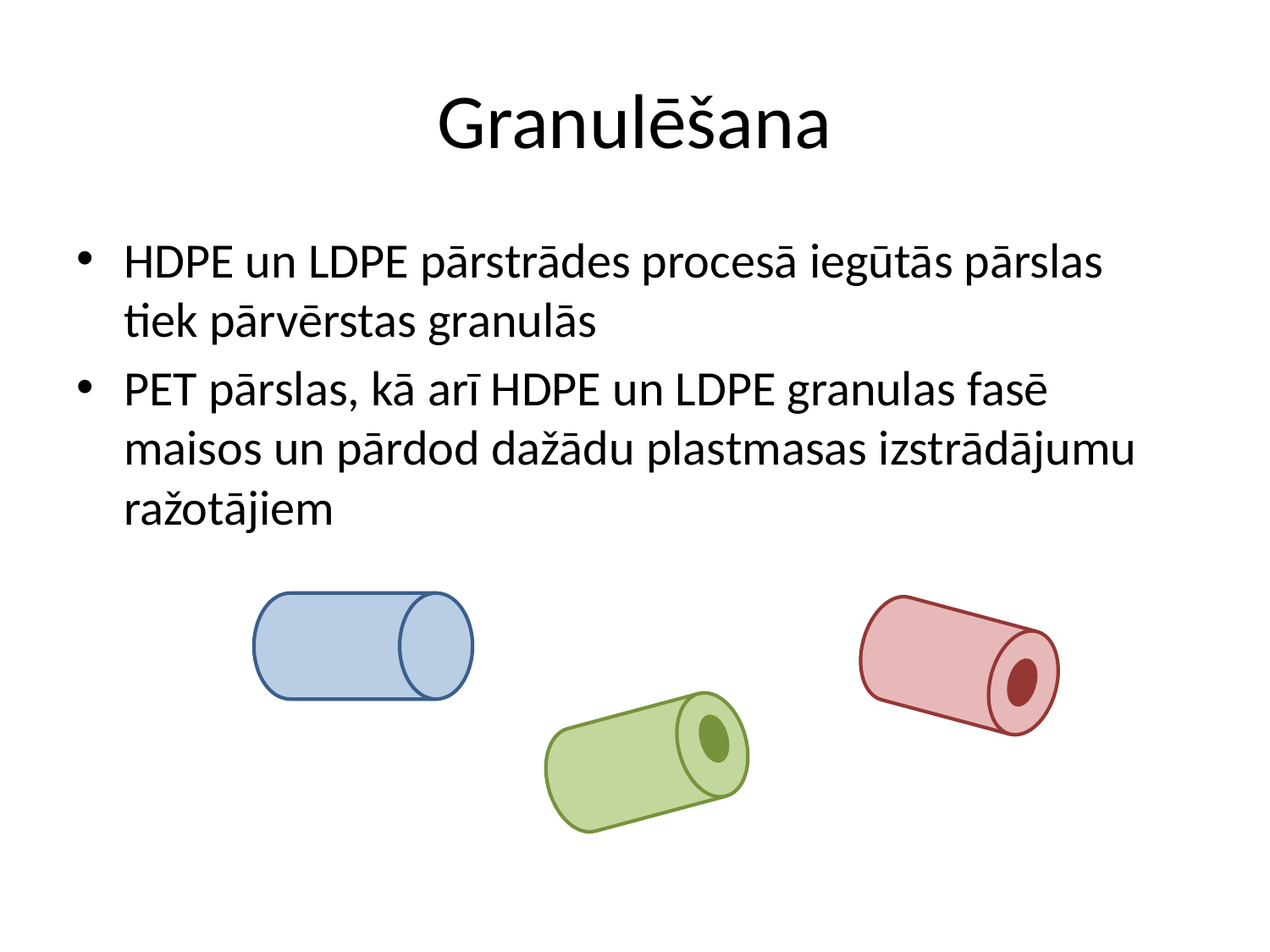

# Granulēšana
HDPE un LDPE pārstrādes procesā iegūtās pārslas tiek pārvērstas granulās
PET pārslas, kā arī HDPE un LDPE granulas fasē maisos un pārdod dažādu plastmasas izstrādājumu ražotājiem